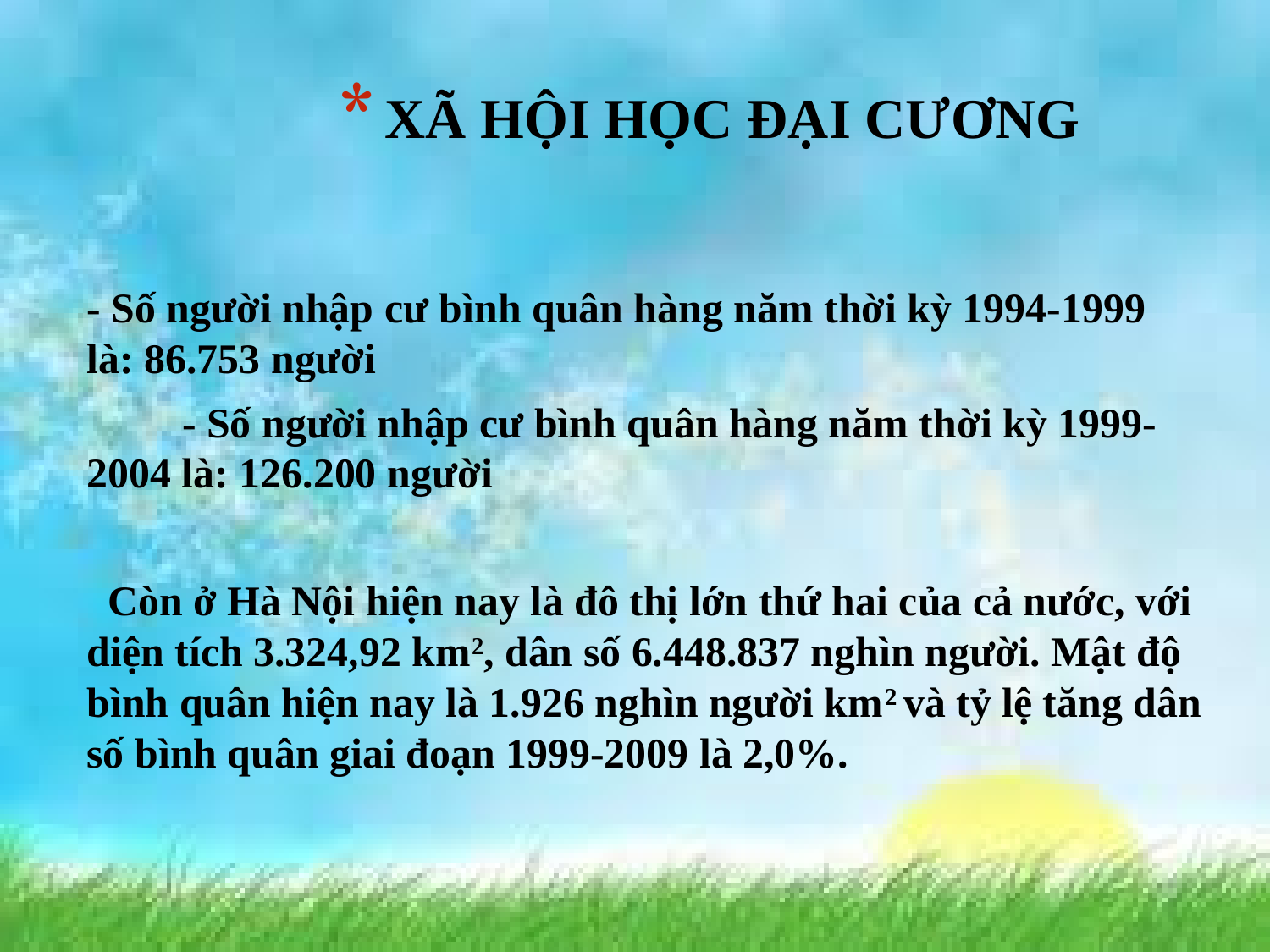

# XÃ HỘI HỌC ĐẠI CƯƠNG

- Số người nhập cư bình quân hàng năm thời kỳ 1994-1999 là: 86.753 người
         - Số người nhập cư bình quân hàng năm thời kỳ 1999-2004 là: 126.200 người

  Còn ở Hà Nội hiện nay là đô thị lớn thứ hai của cả nước, với diện tích 3.324,92 km2, dân số 6.448.837 nghìn người. Mật độ bình quân hiện nay là 1.926 nghìn người km2 và tỷ lệ tăng dân số bình quân giai đoạn 1999-2009 là 2,0%.